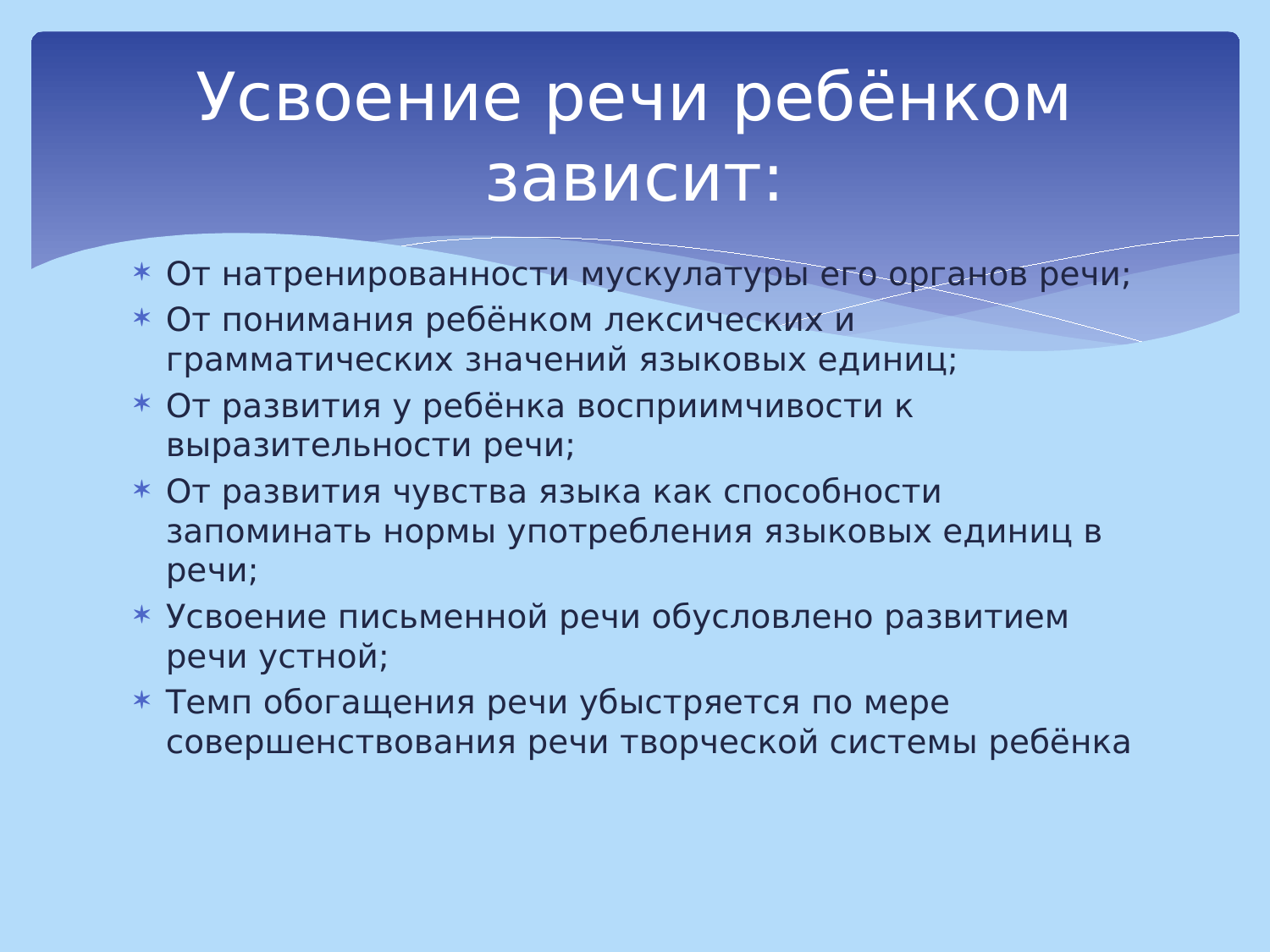

# Усвоение речи ребёнком зависит:
От натренированности мускулатуры его органов речи;
От понимания ребёнком лексических и грамматических значений языковых единиц;
От развития у ребёнка восприимчивости к выразительности речи;
От развития чувства языка как способности запоминать нормы употребления языковых единиц в речи;
Усвоение письменной речи обусловлено развитием речи устной;
Темп обогащения речи убыстряется по мере совершенствования речи творческой системы ребёнка